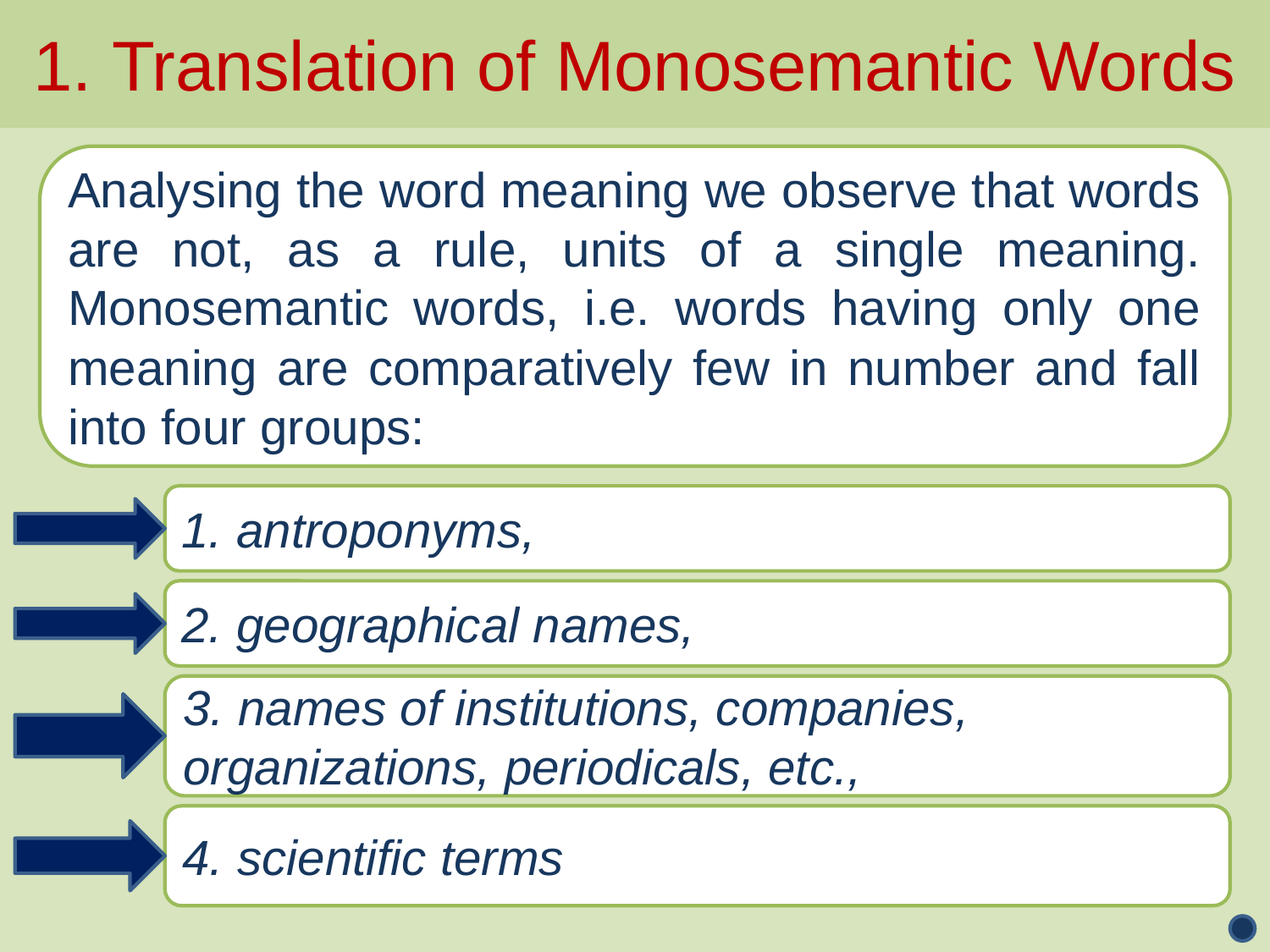

1. Translation of Monosemantic Words
Analysing the word meaning we observe that words are not, as a rule, units of a single meaning. Monosemantic words, i.e. words having only one meaning are comparatively few in number and fall into four groups:
1. antroponyms,

2. geographical names,

3. names of institutions, companies, organizations, periodicals, etc.,

4. scientific terms